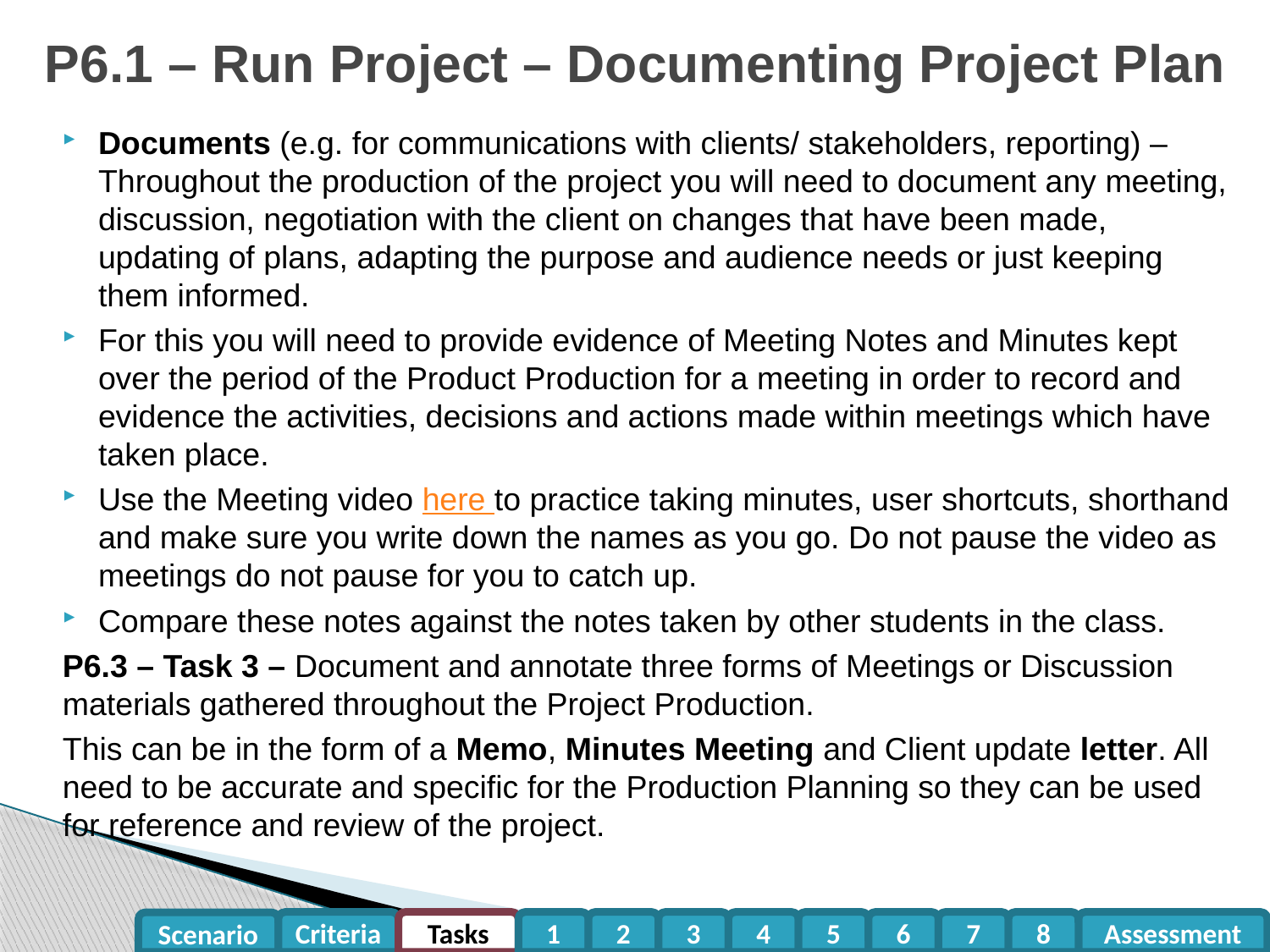

# P6.1 – Run Project – Documenting Project Plan
Documents (e.g. for communications with clients/ stakeholders, reporting) – Throughout the production of the project you will need to document any meeting, discussion, negotiation with the client on changes that have been made, updating of plans, adapting the purpose and audience needs or just keeping them informed.
For this you will need to provide evidence of Meeting Notes and Minutes kept over the period of the Product Production for a meeting in order to record and evidence the activities, decisions and actions made within meetings which have taken place.
Use the Meeting video here to practice taking minutes, user shortcuts, shorthand and make sure you write down the names as you go. Do not pause the video as meetings do not pause for you to catch up.
Compare these notes against the notes taken by other students in the class.
P6.3 – Task 3 – Document and annotate three forms of Meetings or Discussion materials gathered throughout the Project Production.
This can be in the form of a Memo, Minutes Meeting and Client update letter. All need to be accurate and specific for the Production Planning so they can be used for reference and review of the project.